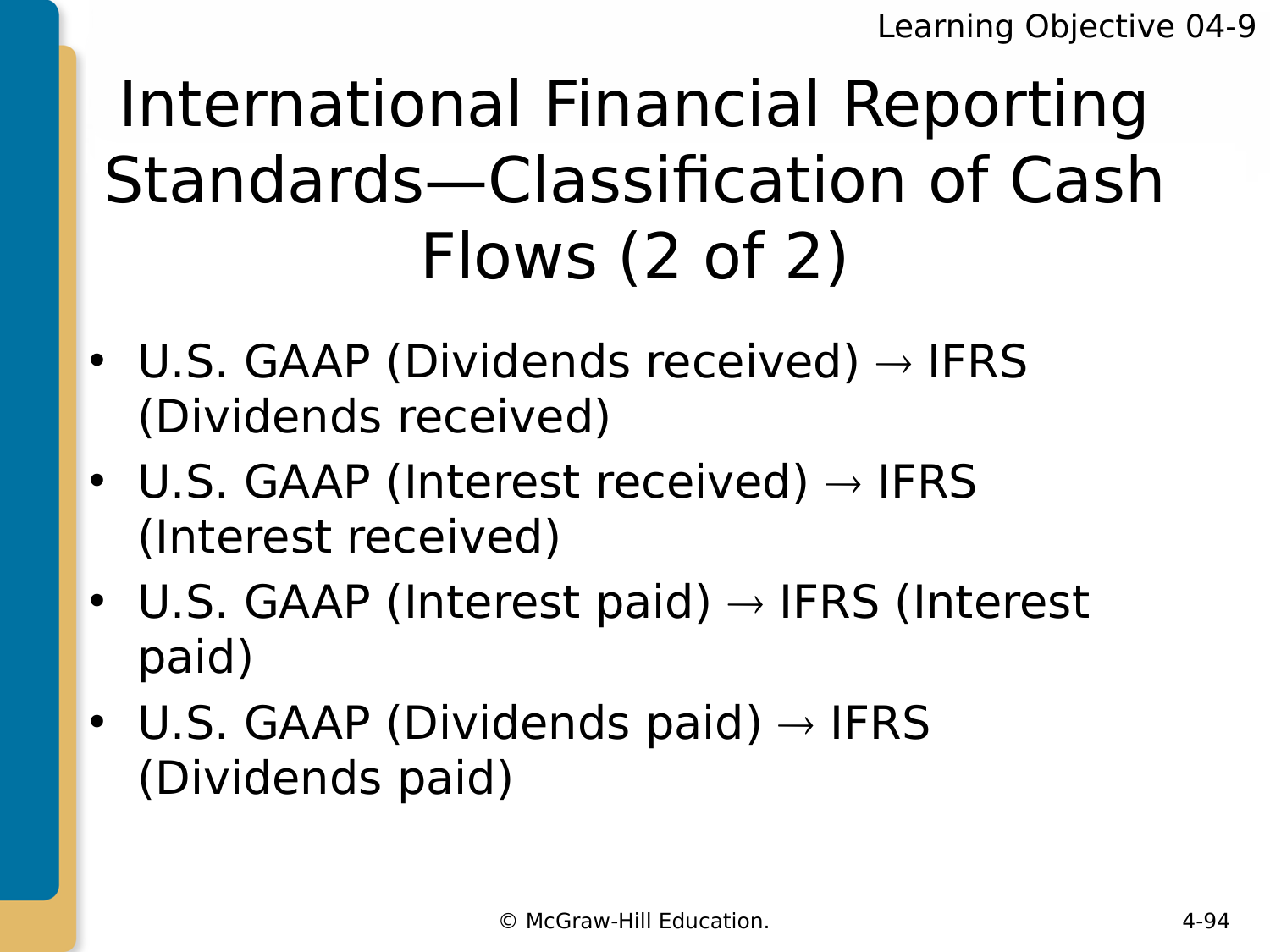

Learning Objective 04-9
# International Financial Reporting Standards—Classification of Cash Flows (2 of 2)
U.S. GAAP (Dividends received) → IFRS (Dividends received)
U.S. GAAP (Interest received) → IFRS (Interest received)
U.S. GAAP (Interest paid) → IFRS (Interest paid)
U.S. GAAP (Dividends paid) → IFRS (Dividends paid)